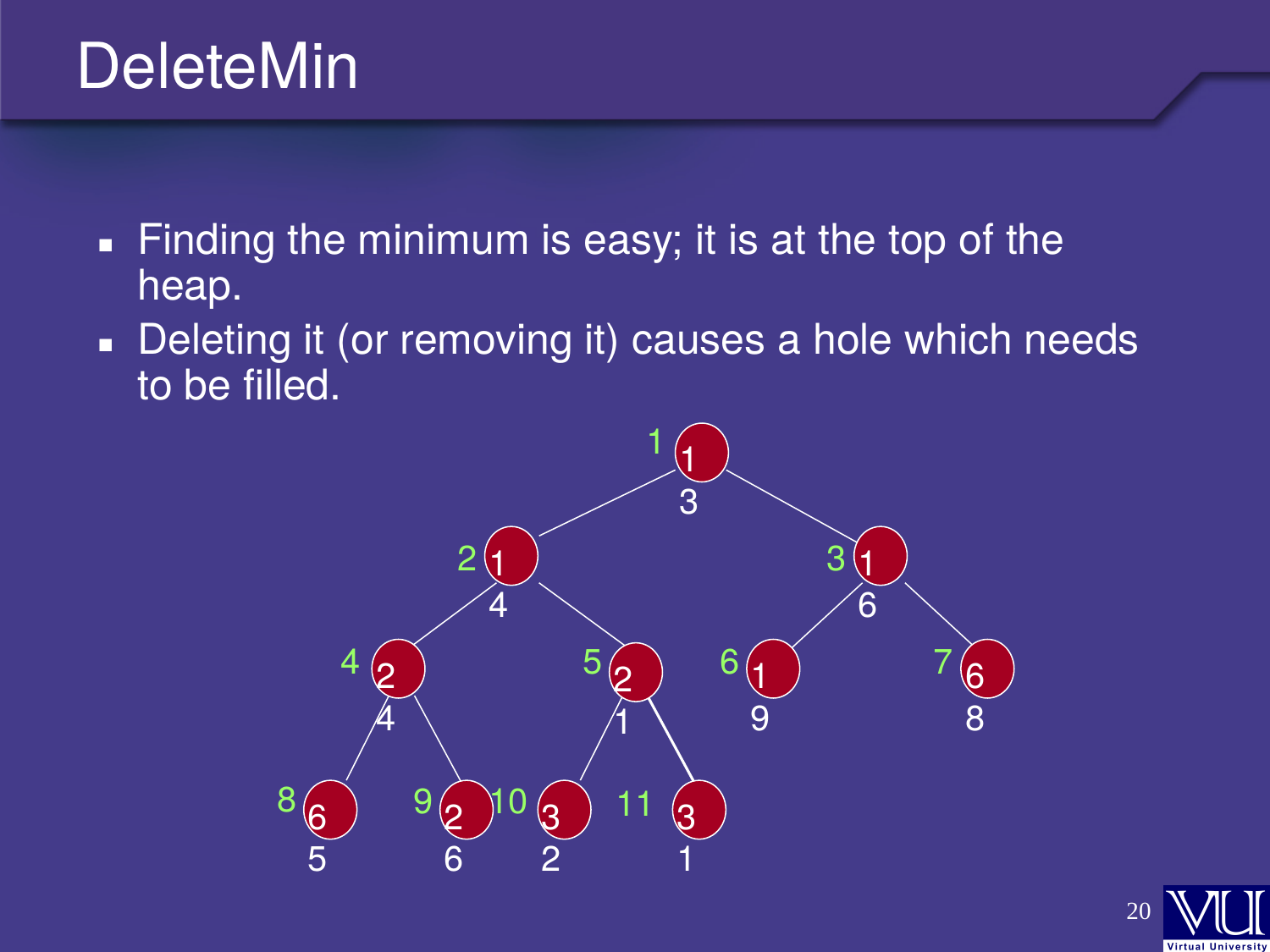

# DeleteMin
Finding the minimum is easy; it is at the top of the heap.
Deleting it (or removing it) causes a hole which needs to be filled.
1

13

14

16
2
3
4
5
6
7

24

19

68

21
8
9
10
11

65

26

32

31
20